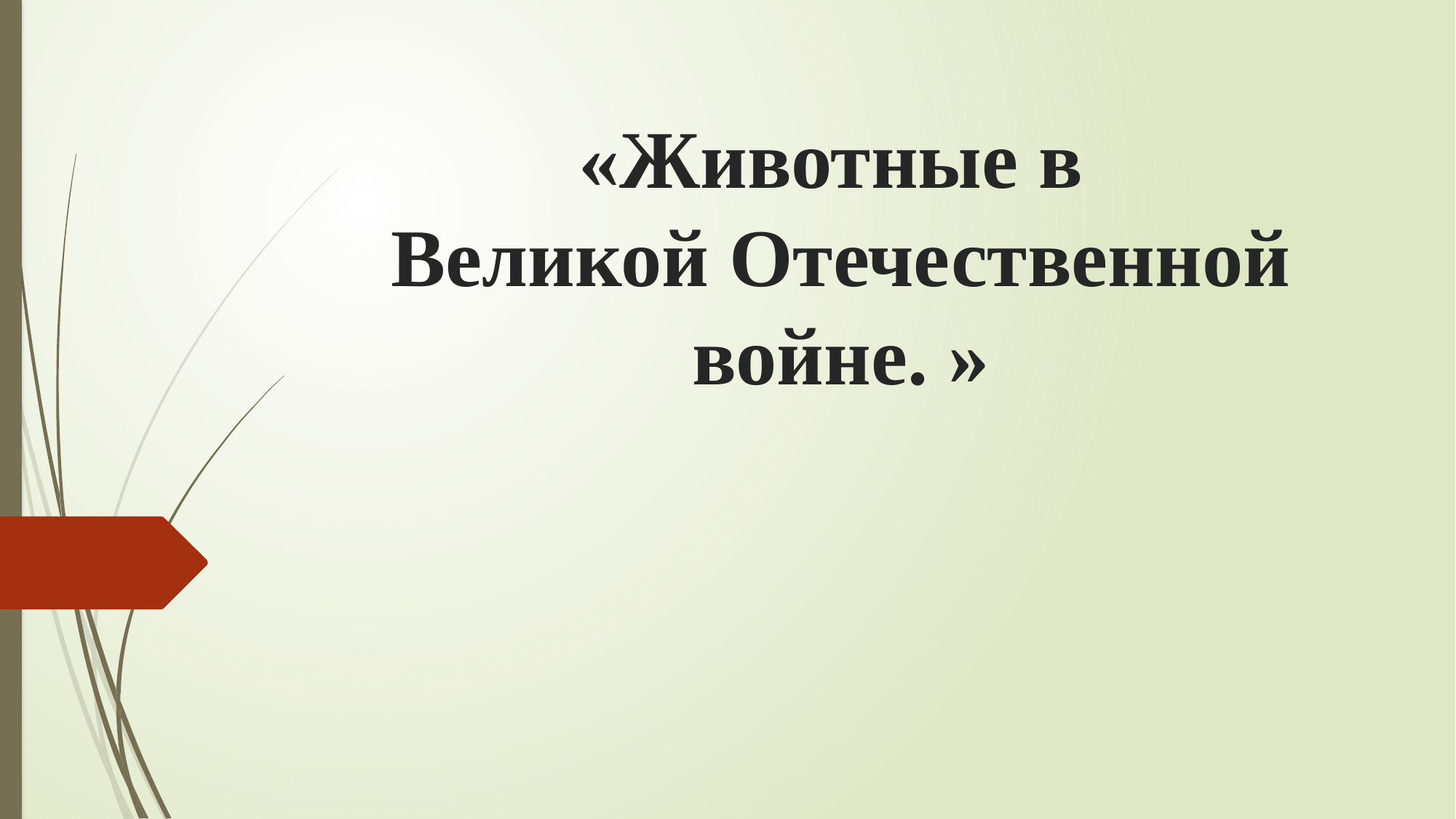

# «Животные в Великой Отечественной войне. »